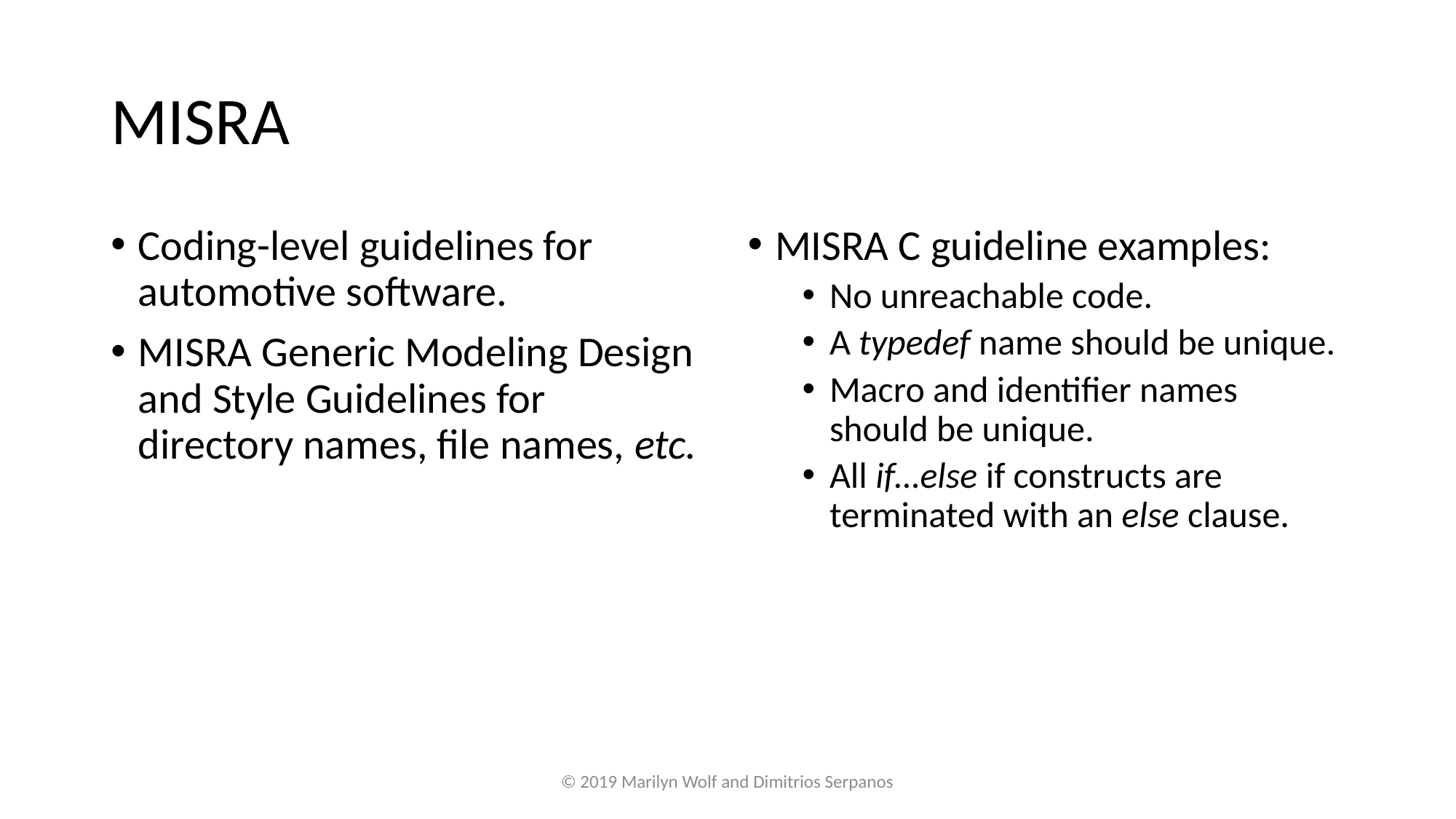

# MISRA
Coding-level guidelines for automotive software.
MISRA Generic Modeling Design and Style Guidelines for directory names, file names, etc.
MISRA C guideline examples:
No unreachable code.
A typedef name should be unique.
Macro and identifier names should be unique.
All if…else if constructs are terminated with an else clause.
© 2019 Marilyn Wolf and Dimitrios Serpanos